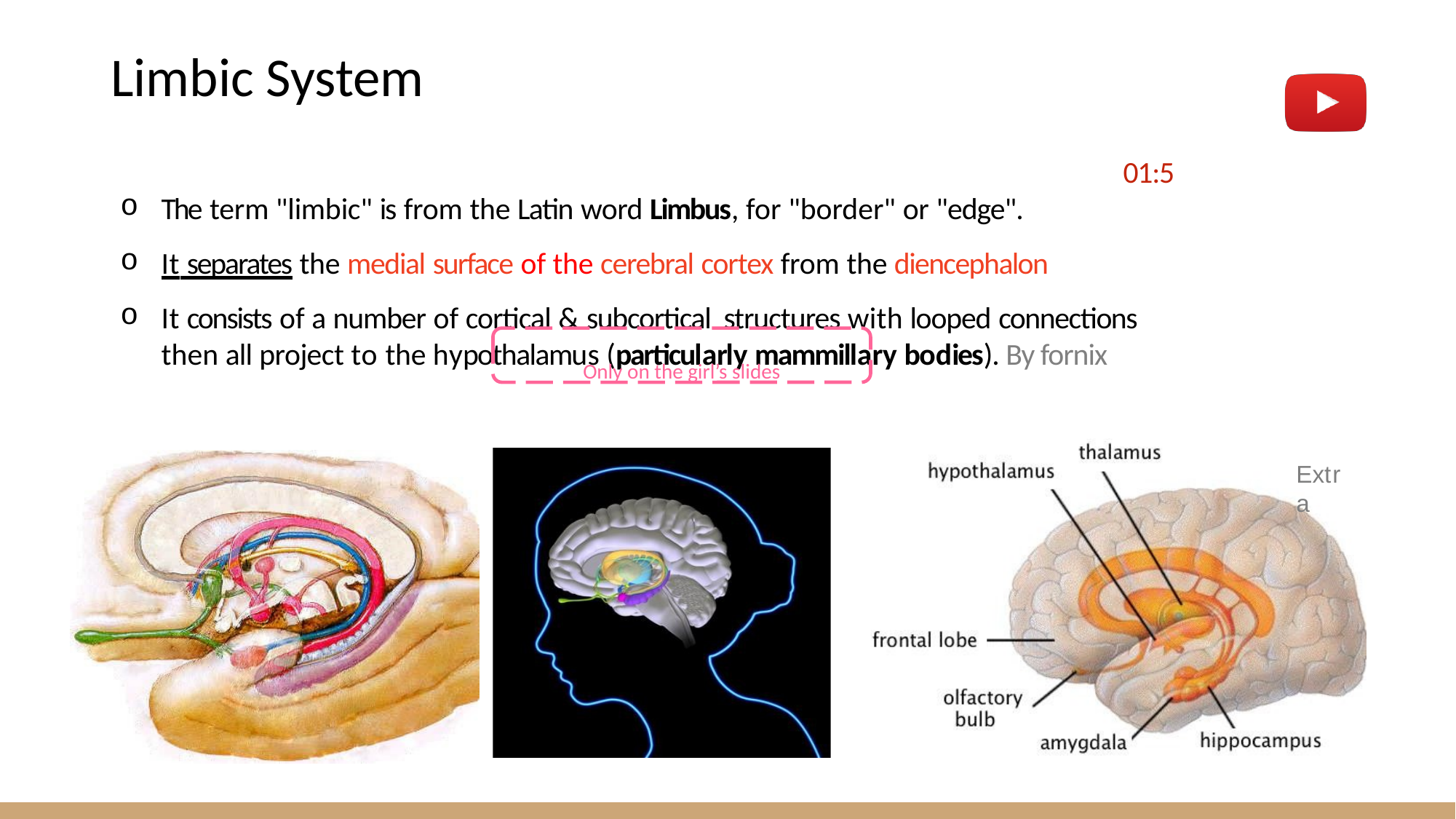

Limbic System

01:5
The term "limbic" is from the Latin word Limbus, for "border" or "edge".
It separates the medial surface of the cerebral cortex from the diencephalon
It consists of a number of cortical & subcortical structures with looped connections then all project to the hypothalamus (particularly mammillary bodies). By fornix

Only on the girl’s slides

Extra